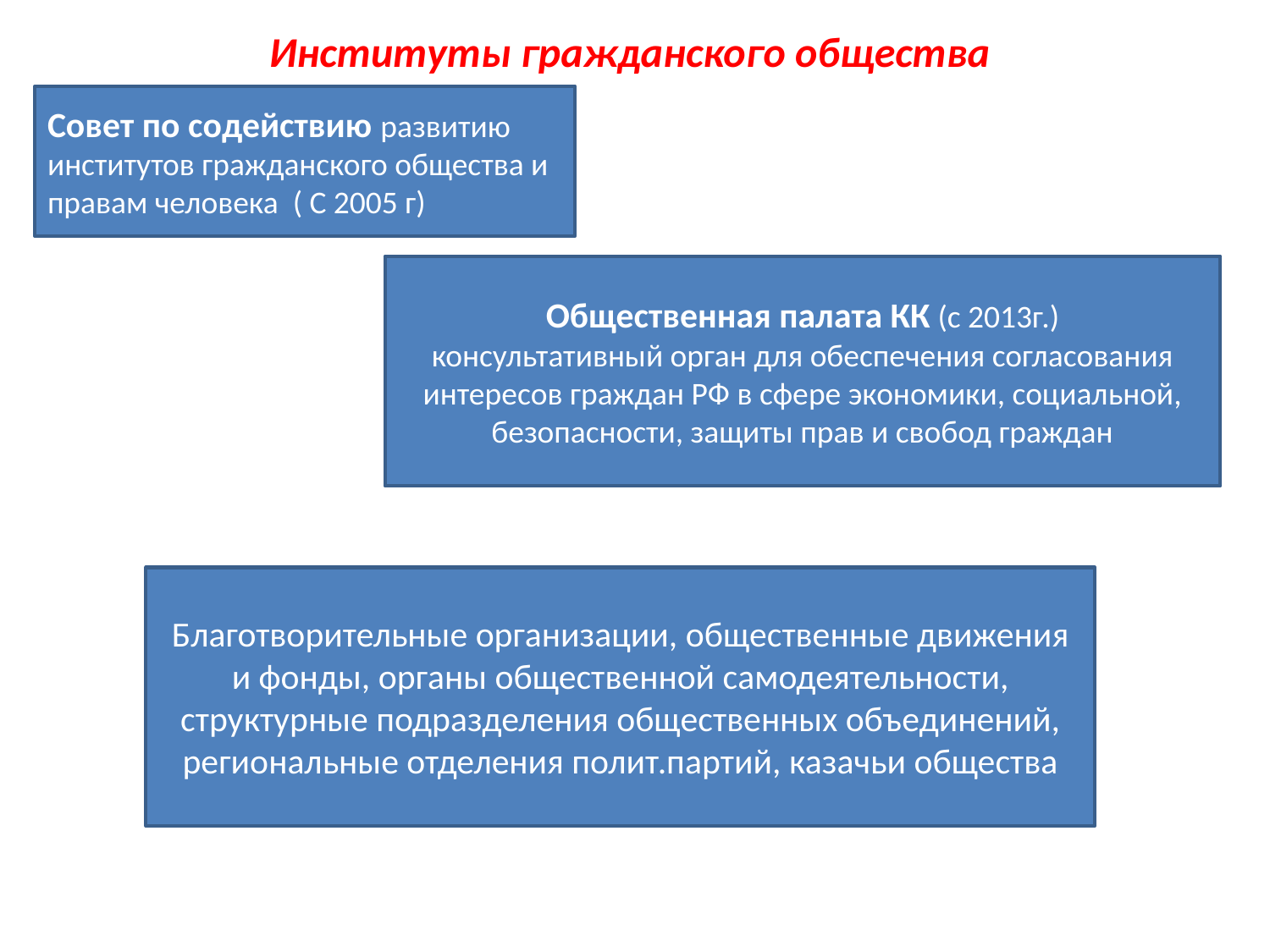

# Институты гражданского общества

Совет по содействию развитию институтов гражданского общества и правам человека  ( С 2005 г)
Общественная палата КК (с 2013г.)
консультативный орган для обеспечения согласования интересов граждан РФ в сфере экономики, социальной, безопасности, защиты прав и свобод граждан
Благотворительные организации, общественные движения и фонды, органы общественной самодеятельности, структурные подразделения общественных объединений, региональные отделения полит.партий, казачьи общества